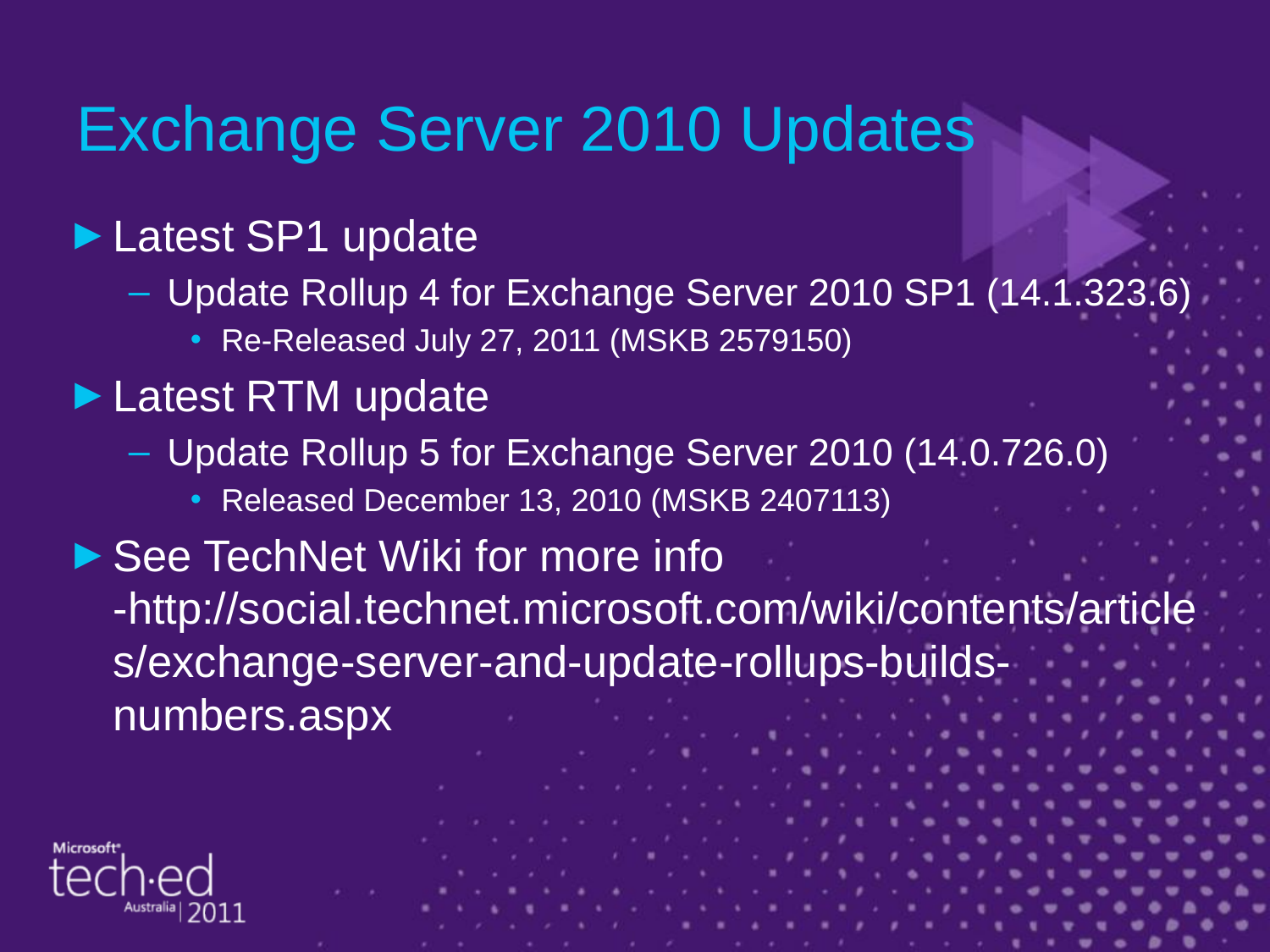

# Exchange Server 2010 Updates
Latest SP1 update
Update Rollup 4 for Exchange Server 2010 SP1 (14.1.323.6)
Re-Released July 27, 2011 (MSKB 2579150)
Latest RTM update
Update Rollup 5 for Exchange Server 2010 (14.0.726.0)
Released December 13, 2010 (MSKB 2407113)
See TechNet Wiki for more info -http://social.technet.microsoft.com/wiki/contents/articles/exchange-server-and-update-rollups-builds-numbers.aspx